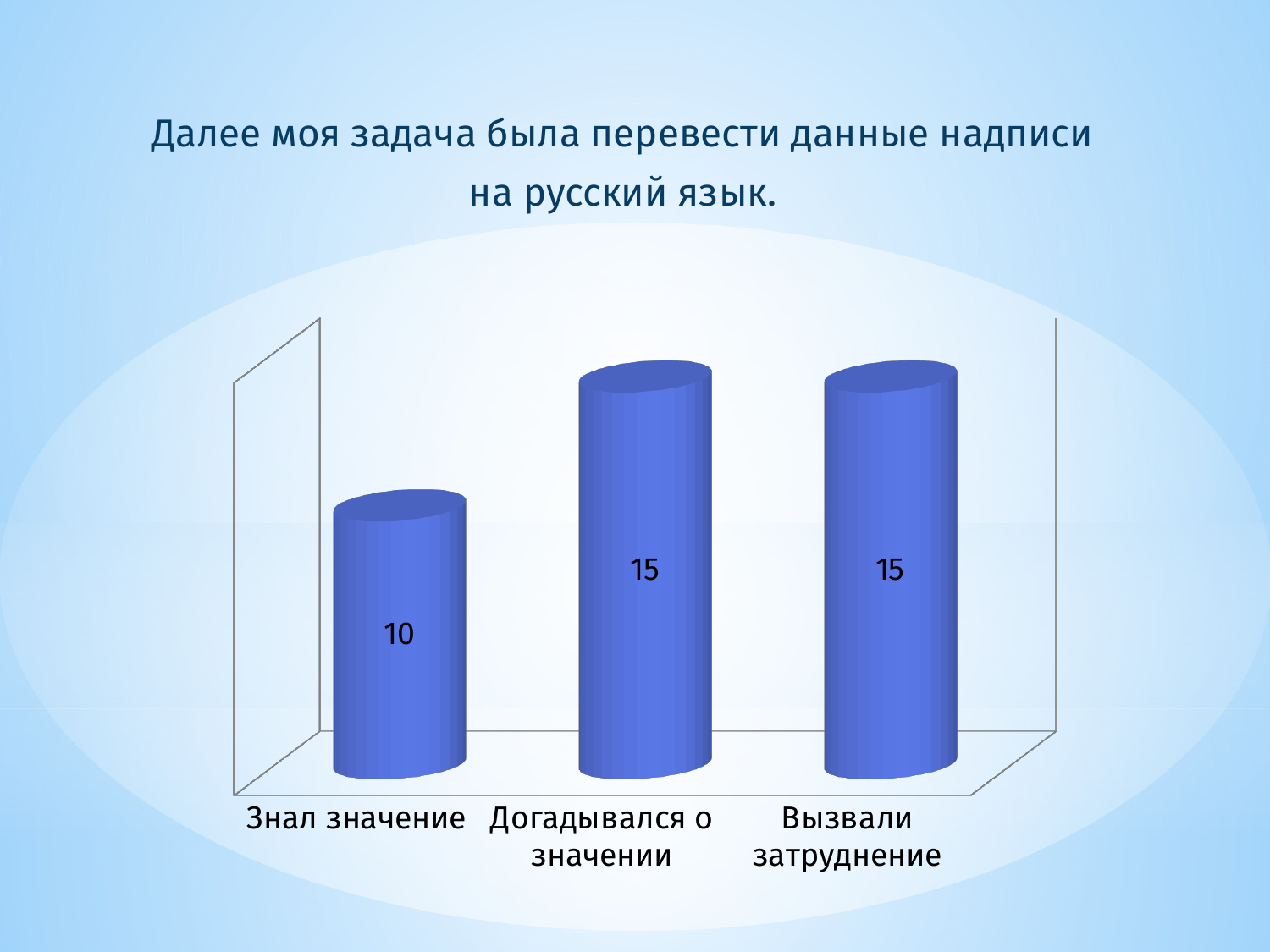

Далее моя задача была перевести данные надписи
на русский язык.

[unsupported chart]